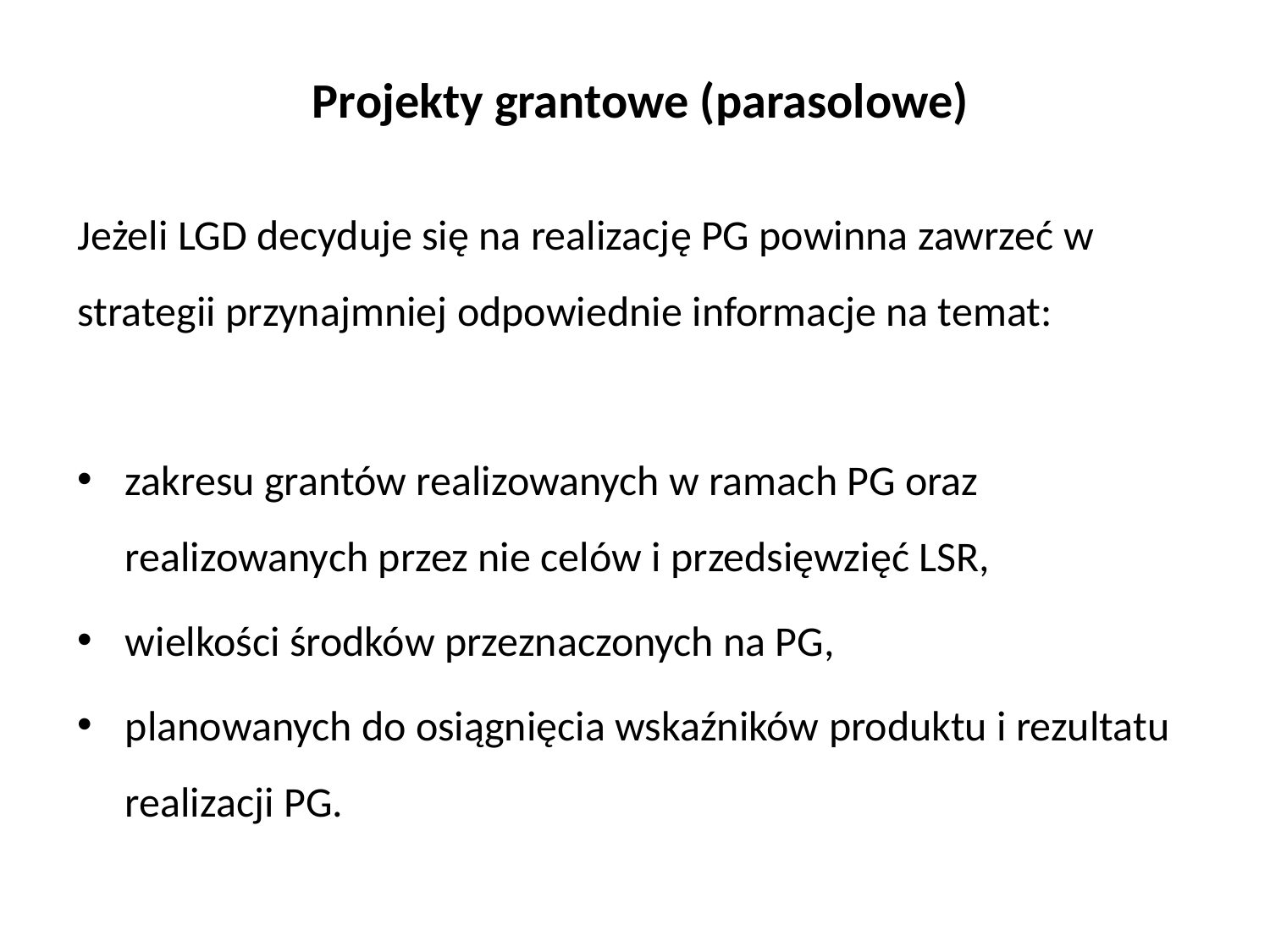

# Projekty grantowe (parasolowe)
Jeżeli LGD decyduje się na realizację PG powinna zawrzeć w strategii przynajmniej odpowiednie informacje na temat:

zakresu grantów realizowanych w ramach PG oraz realizowanych przez nie celów i przedsięwzięć LSR,
wielkości środków przeznaczonych na PG,
planowanych do osiągnięcia wskaźników produktu i rezultatu realizacji PG.